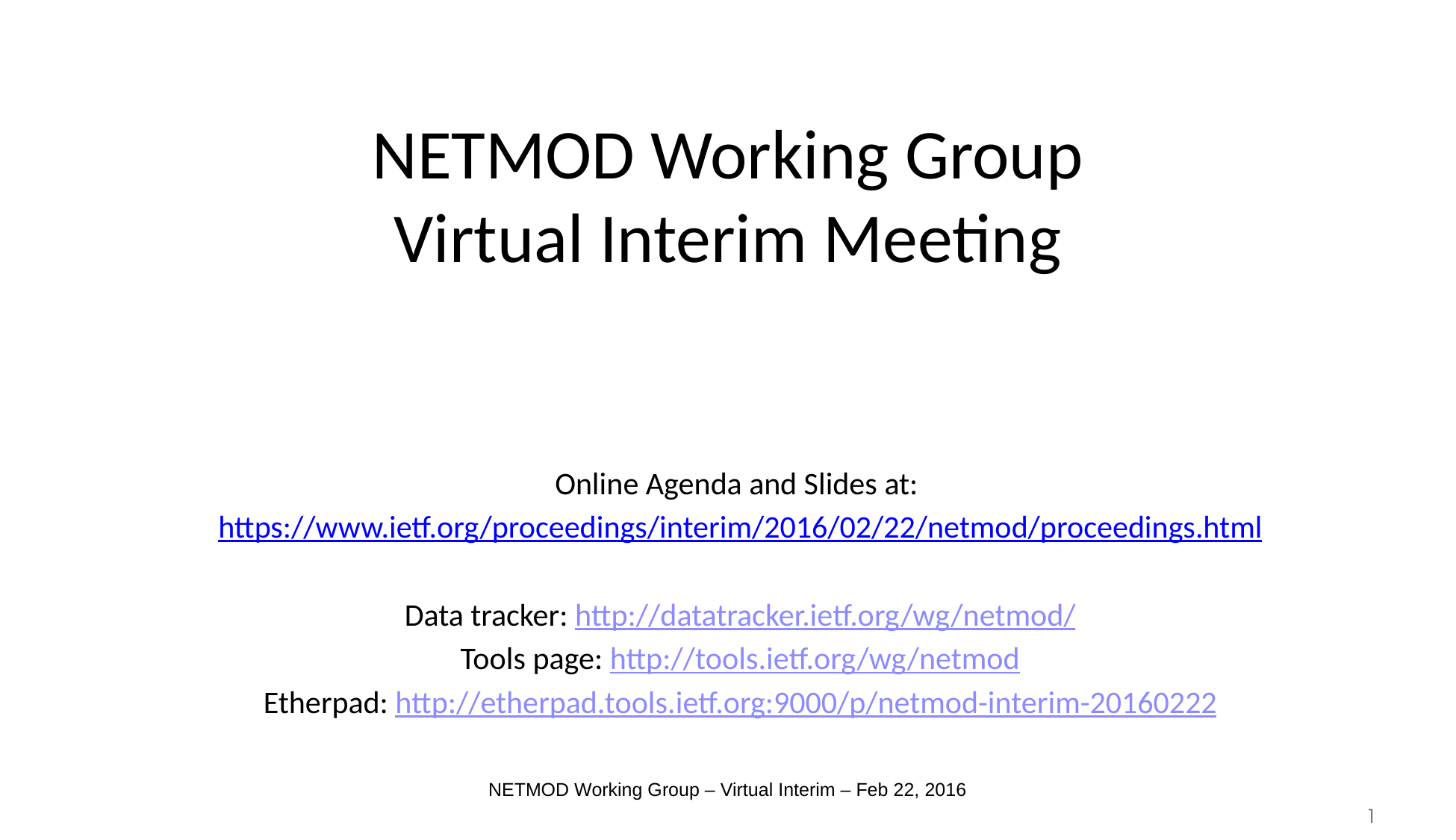

# NETMOD Working Group Virtual Interim Meeting
Online Agenda and Slides at:
https://www.ietf.org/proceedings/interim/2016/02/22/netmod/proceedings.html

Data tracker: http://datatracker.ietf.org/wg/netmod/
Tools page: http://tools.ietf.org/wg/netmod
Etherpad: http://etherpad.tools.ietf.org:9000/p/netmod-interim-20160222

NETMOD Working Group – Virtual Interim – Feb 22, 2016
1